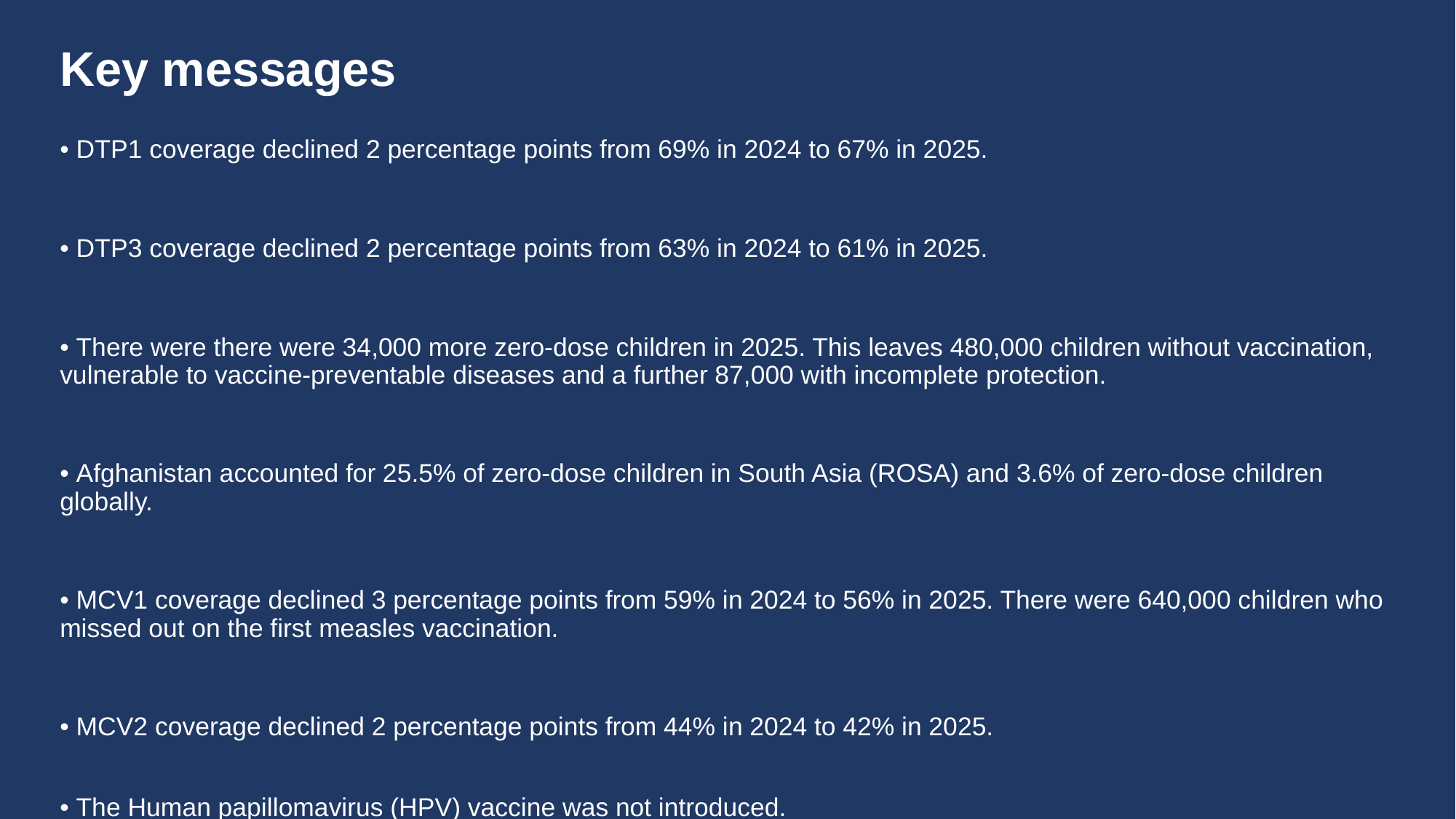

# Key messages
• DTP1 coverage declined 2 percentage points from 69% in 2024 to 67% in 2025.

• DTP3 coverage declined 2 percentage points from 63% in 2024 to 61% in 2025.

• There were there were 34,000 more zero-dose children in 2025. This leaves 480,000 children without vaccination, vulnerable to vaccine-preventable diseases and a further 87,000 with incomplete protection.

• Afghanistan accounted for 25.5% of zero-dose children in South Asia (ROSA) and 3.6% of zero-dose children globally.

• MCV1 coverage declined 3 percentage points from 59% in 2024 to 56% in 2025. There were 640,000 children who missed out on the first measles vaccination.

• MCV2 coverage declined 2 percentage points from 44% in 2024 to 42% in 2025.

• The Human papillomavirus (HPV) vaccine was not introduced.